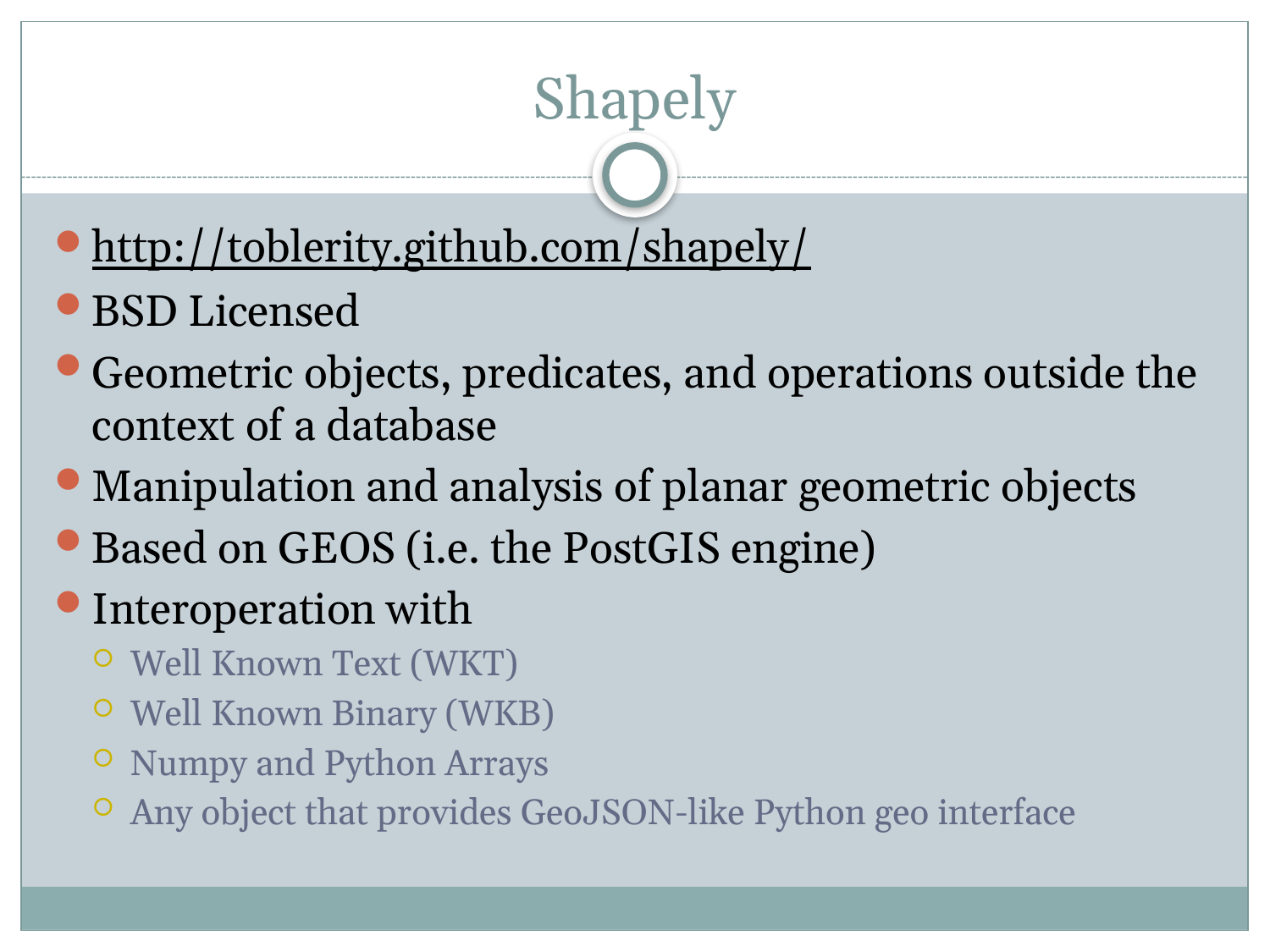

# Shapely
http://toblerity.github.com/shapely/
BSD Licensed
Geometric objects, predicates, and operations outside the context of a database
Manipulation and analysis of planar geometric objects
Based on GEOS (i.e. the PostGIS engine)
Interoperation with
Well Known Text (WKT)
Well Known Binary (WKB)
Numpy and Python Arrays
Any object that provides GeoJSON-like Python geo interface